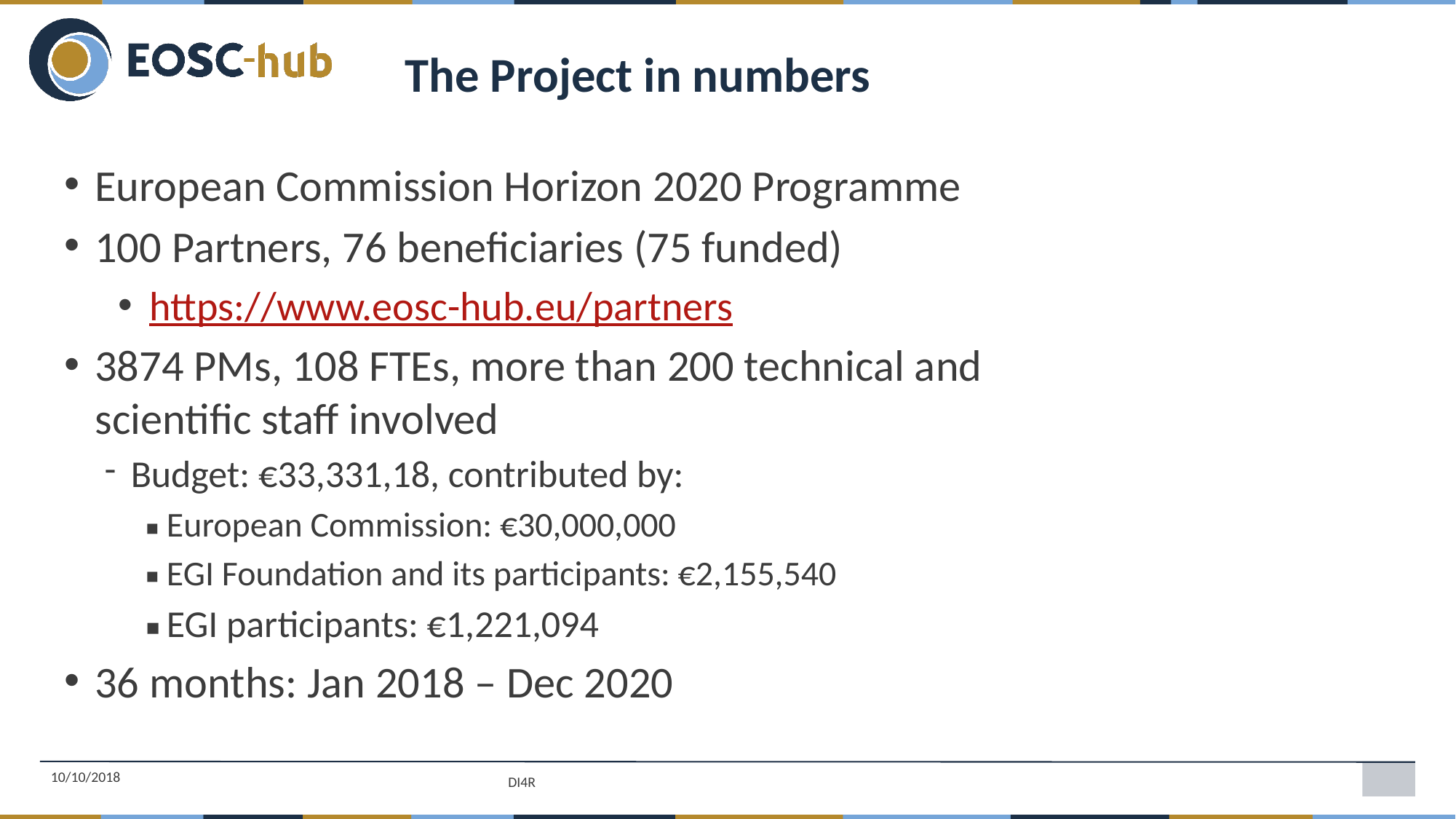

The Project in numbers
European Commission Horizon 2020 Programme
100 Partners, 76 beneficiaries (75 funded)
https://www.eosc-hub.eu/partners
3874 PMs, 108 FTEs, more than 200 technical and scientific staff involved
Budget: €33,331,18, contributed by:
European Commission: €30,000,000
EGI Foundation and its participants: €2,155,540
EGI participants: €1,221,094
36 months: Jan 2018 – Dec 2020
10/10/2018
DI4R
4